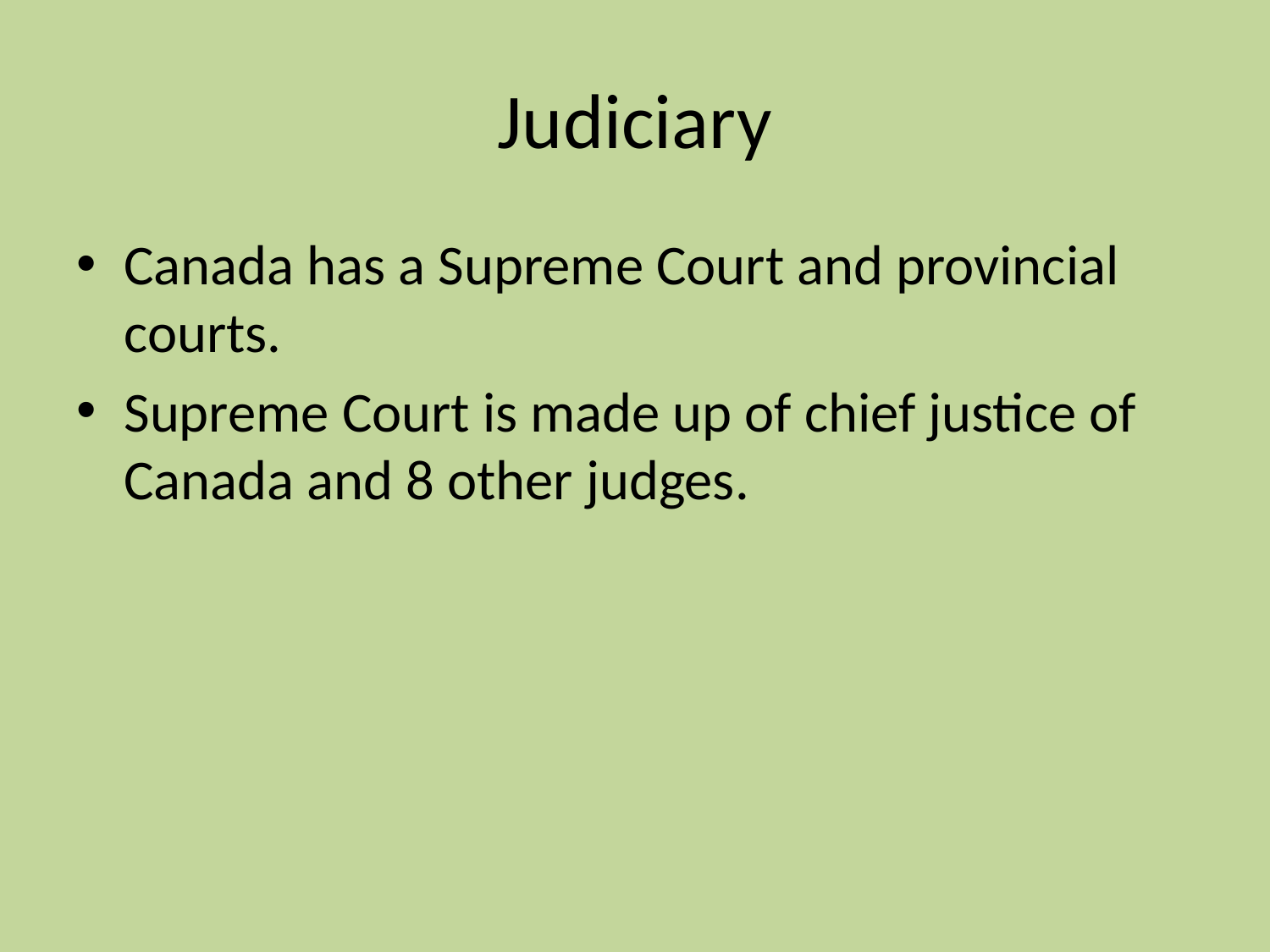

# Judiciary
Canada has a Supreme Court and provincial courts.
Supreme Court is made up of chief justice of Canada and 8 other judges.